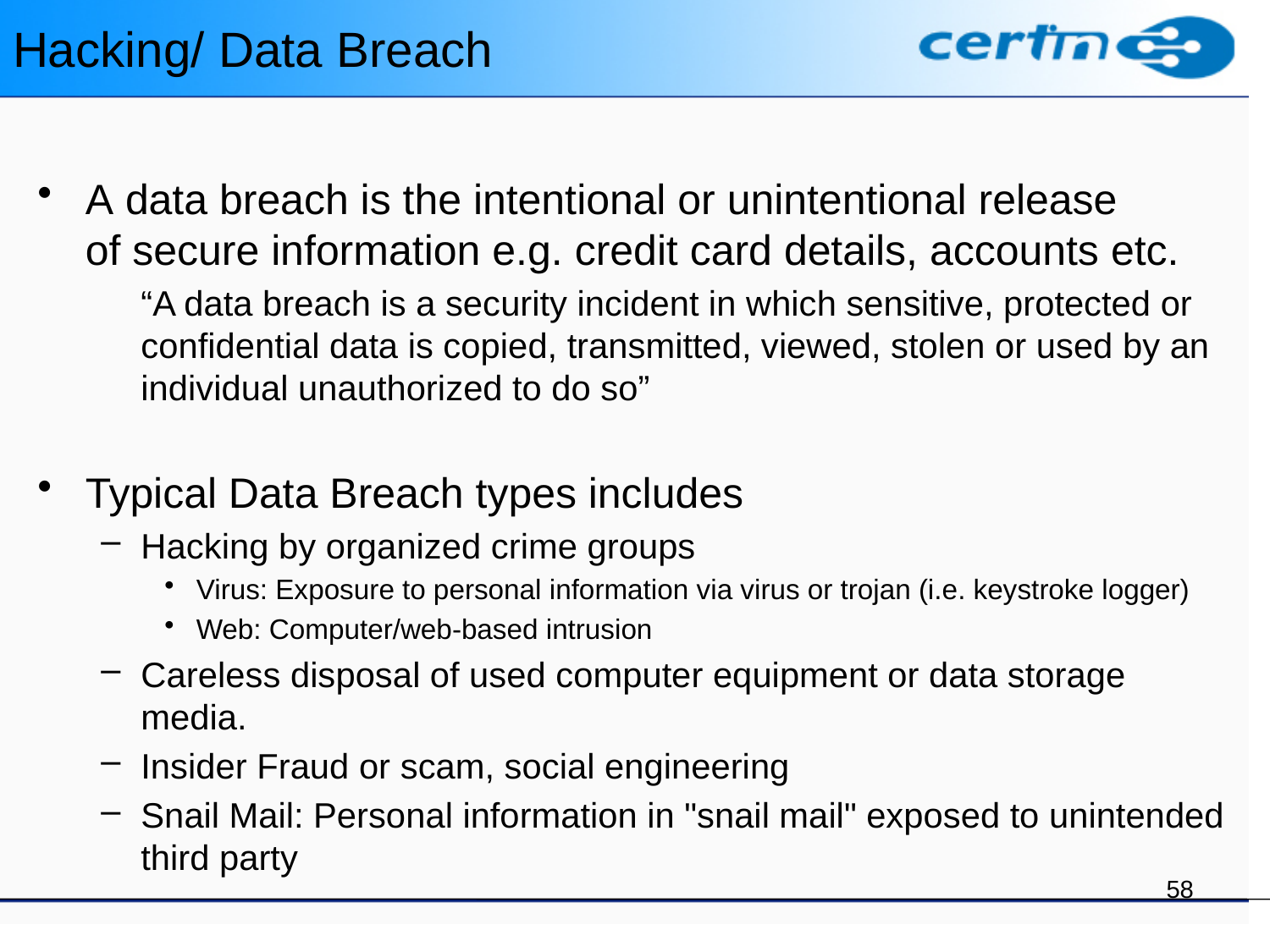

# Hacking/ Data Breach
A data breach is the intentional or unintentional release of secure information e.g. credit card details, accounts etc.
	“A data breach is a security incident in which sensitive, protected or confidential data is copied, transmitted, viewed, stolen or used by an individual unauthorized to do so”

Typical Data Breach types includes
Hacking by organized crime groups
Virus: Exposure to personal information via virus or trojan (i.e. keystroke logger)
Web: Computer/web-based intrusion
Careless disposal of used computer equipment or data storage media.
Insider Fraud or scam, social engineering
Snail Mail: Personal information in "snail mail" exposed to unintended third party
58